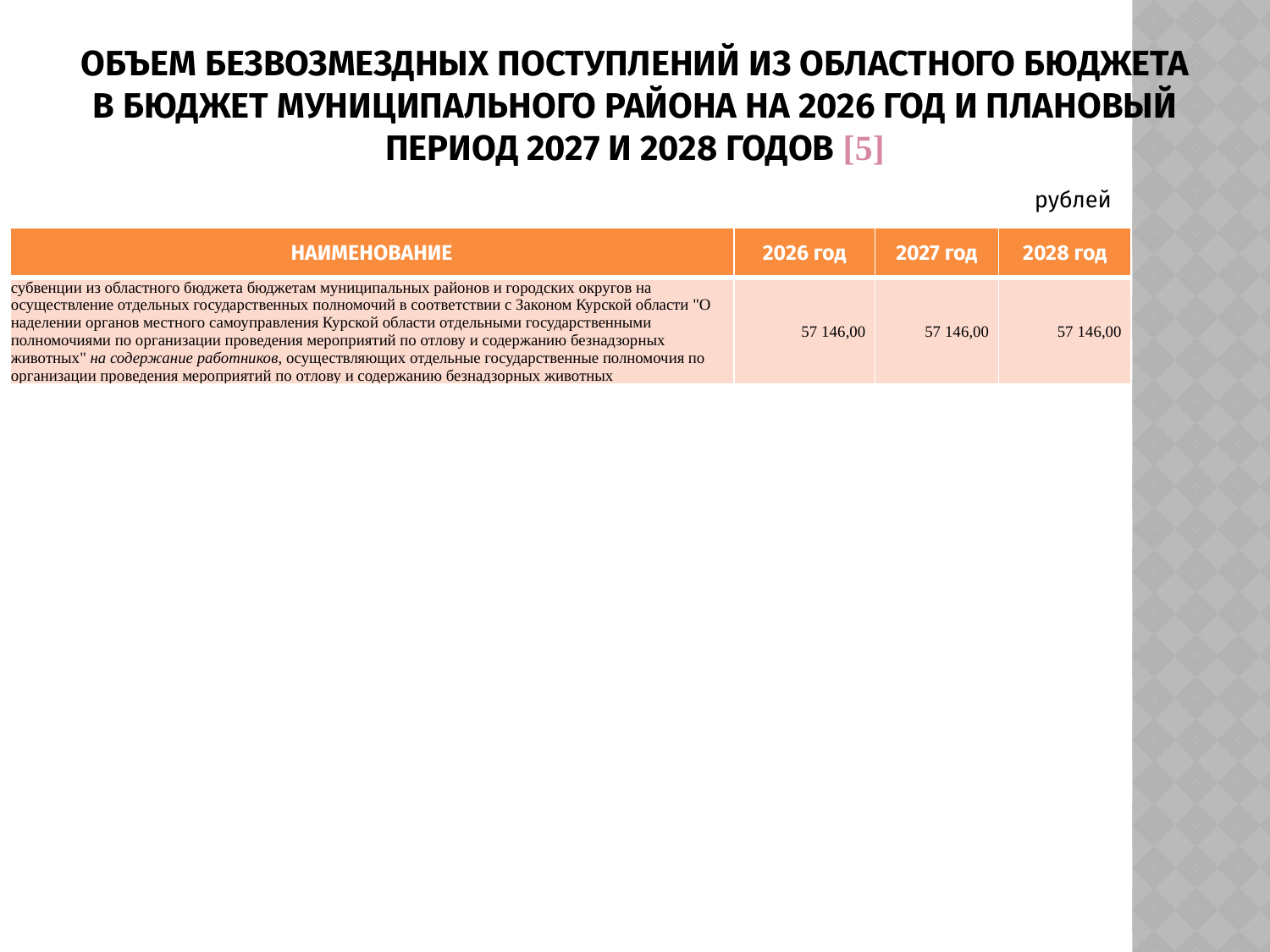

# ОБЪЕМ БЕЗВОЗМЕЗДНЫХ ПОСТУПЛЕНИЙ ИЗ ОБЛАСТНОГО БЮДЖЕТА В БЮДЖЕТ МУНИЦИПАЛЬНОГО РАЙОНА НА 2026 ГОД И ПЛАНОВЫЙ ПЕРИОД 2027 И 2028 ГОДОВ [5]
рублей
| НАИМЕНОВАНИЕ | 2026 год | 2027 год | 2028 год |
| --- | --- | --- | --- |
| субвенции из областного бюджета бюджетам муниципальных районов и городских округов на осуществление отдельных государственных полномочий в соответствии с Законом Курской области "О наделении органов местного самоуправления Курской области отдельными государственными полномочиями по организации проведения мероприятий по отлову и содержанию безнадзорных животных" на содержание работников, осуществляющих отдельные государственные полномочия по организации проведения мероприятий по отлову и содержанию безнадзорных животных | 57 146,00 | 57 146,00 | 57 146,00 |